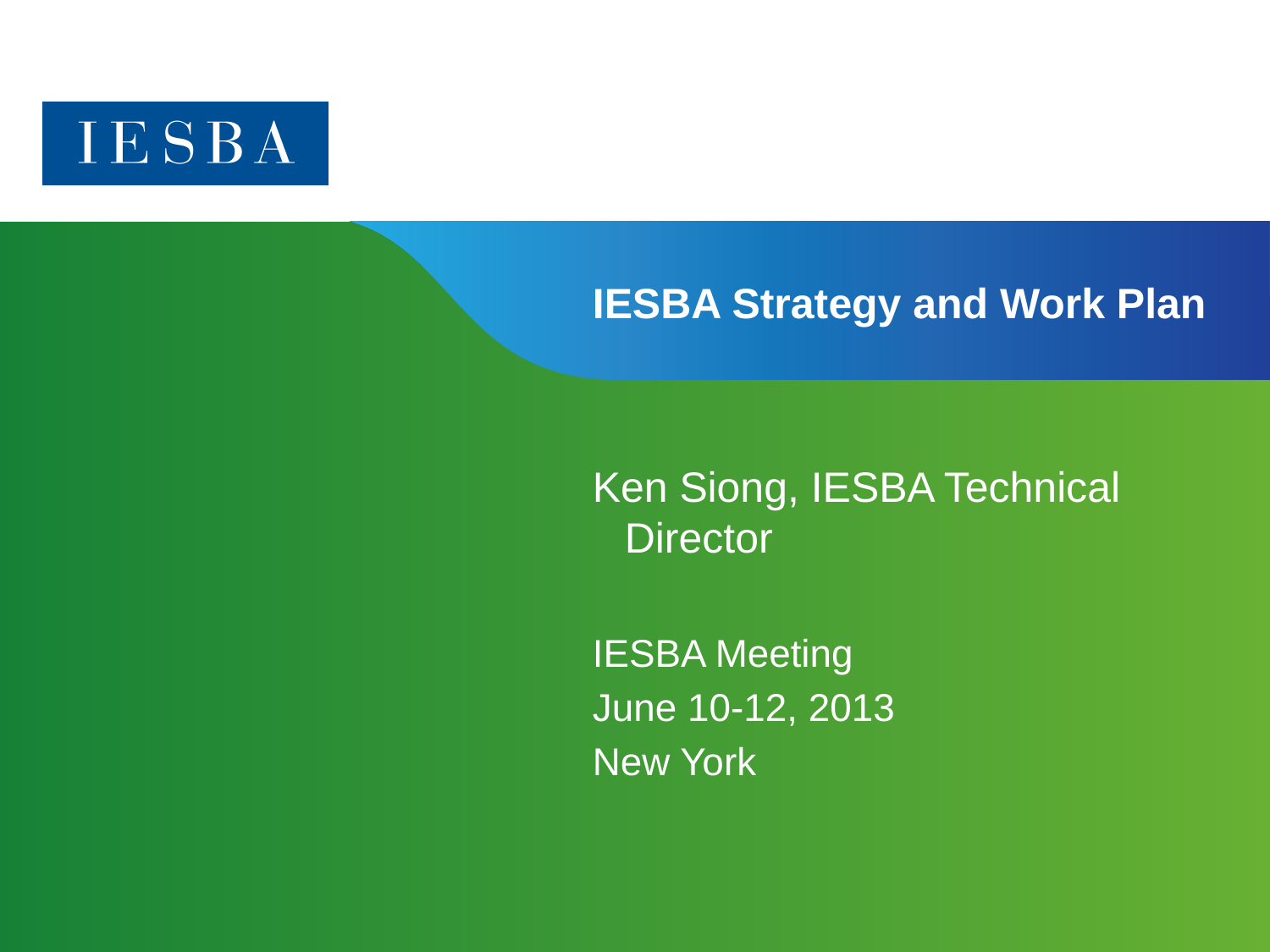

# IESBA Strategy and Work Plan
Ken Siong, IESBA Technical Director

IESBA Meeting
June 10-12, 2013
New York